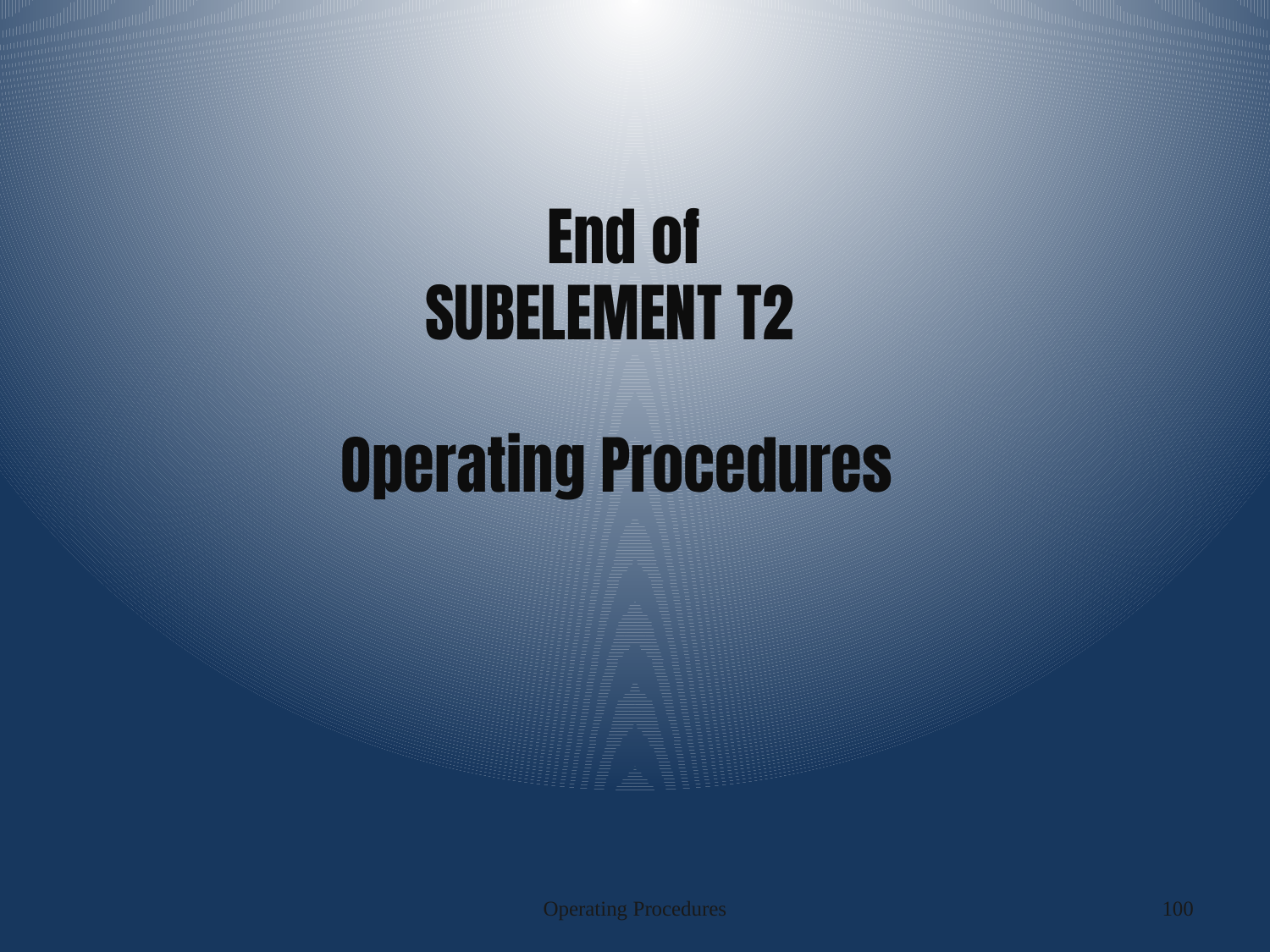

# End of SUBELEMENT T2 Operating Procedures
Operating Procedures
100